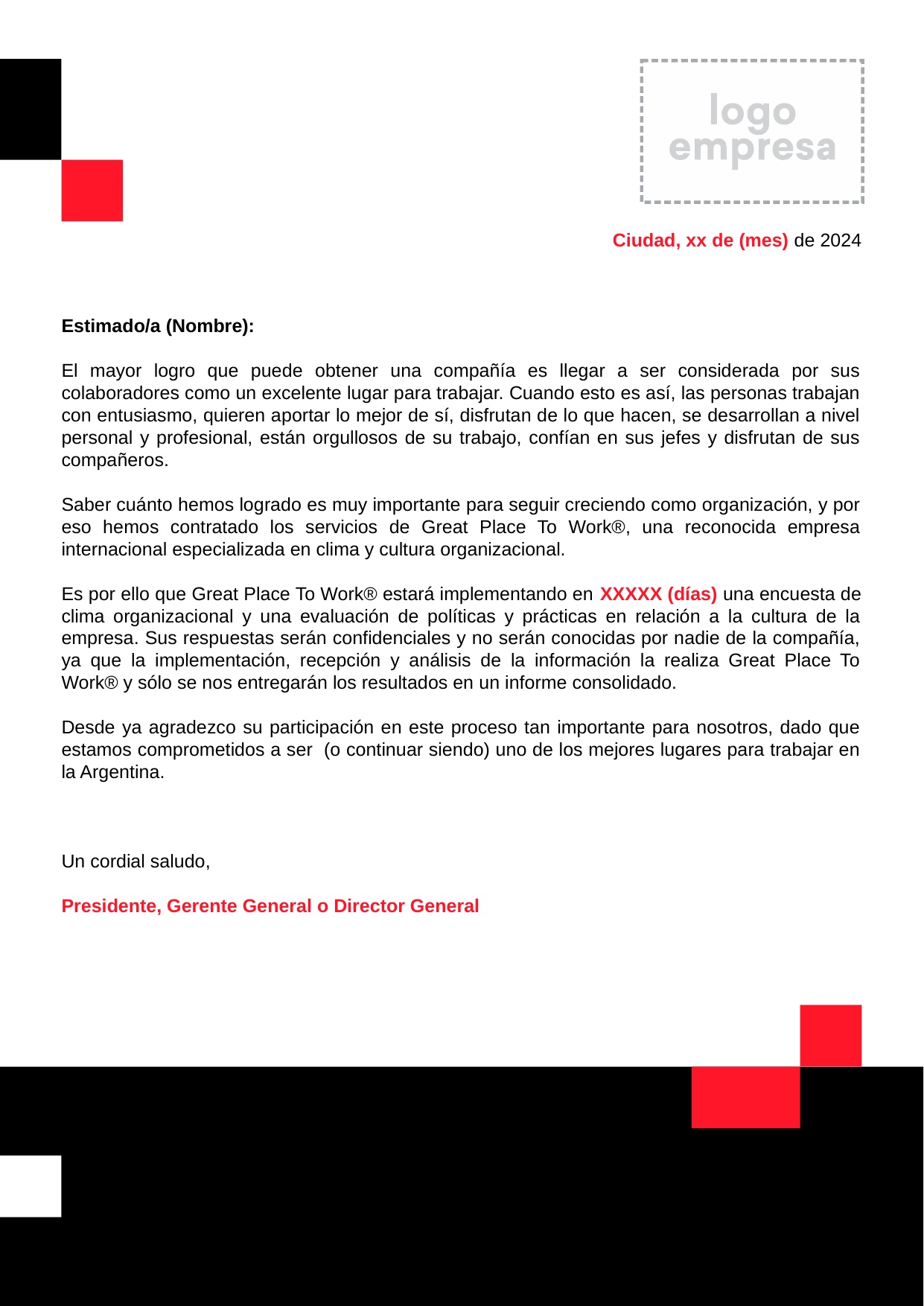

Ciudad, xx de (mes) de 2024
Estimado/a (Nombre):

El mayor logro que puede obtener una compañía es llegar a ser considerada por sus colaboradores como un excelente lugar para trabajar. Cuando esto es así, las personas trabajan con entusiasmo, quieren aportar lo mejor de sí, disfrutan de lo que hacen, se desarrollan a nivel personal y profesional, están orgullosos de su trabajo, confían en sus jefes y disfrutan de sus compañeros.

Saber cuánto hemos logrado es muy importante para seguir creciendo como organización, y por eso hemos contratado los servicios de Great Place To Work®, una reconocida empresa internacional especializada en clima y cultura organizacional.

Es por ello que Great Place To Work® estará implementando en XXXXX (días) una encuesta de clima organizacional y una evaluación de políticas y prácticas en relación a la cultura de la empresa. Sus respuestas serán confidenciales y no serán conocidas por nadie de la compañía, ya que la implementación, recepción y análisis de la información la realiza Great Place To Work® y sólo se nos entregarán los resultados en un informe consolidado.

Desde ya agradezco su participación en este proceso tan importante para nosotros, dado que estamos comprometidos a ser  (o continuar siendo) uno de los mejores lugares para trabajar en la Argentina.

Un cordial saludo,

Presidente, Gerente General o Director General